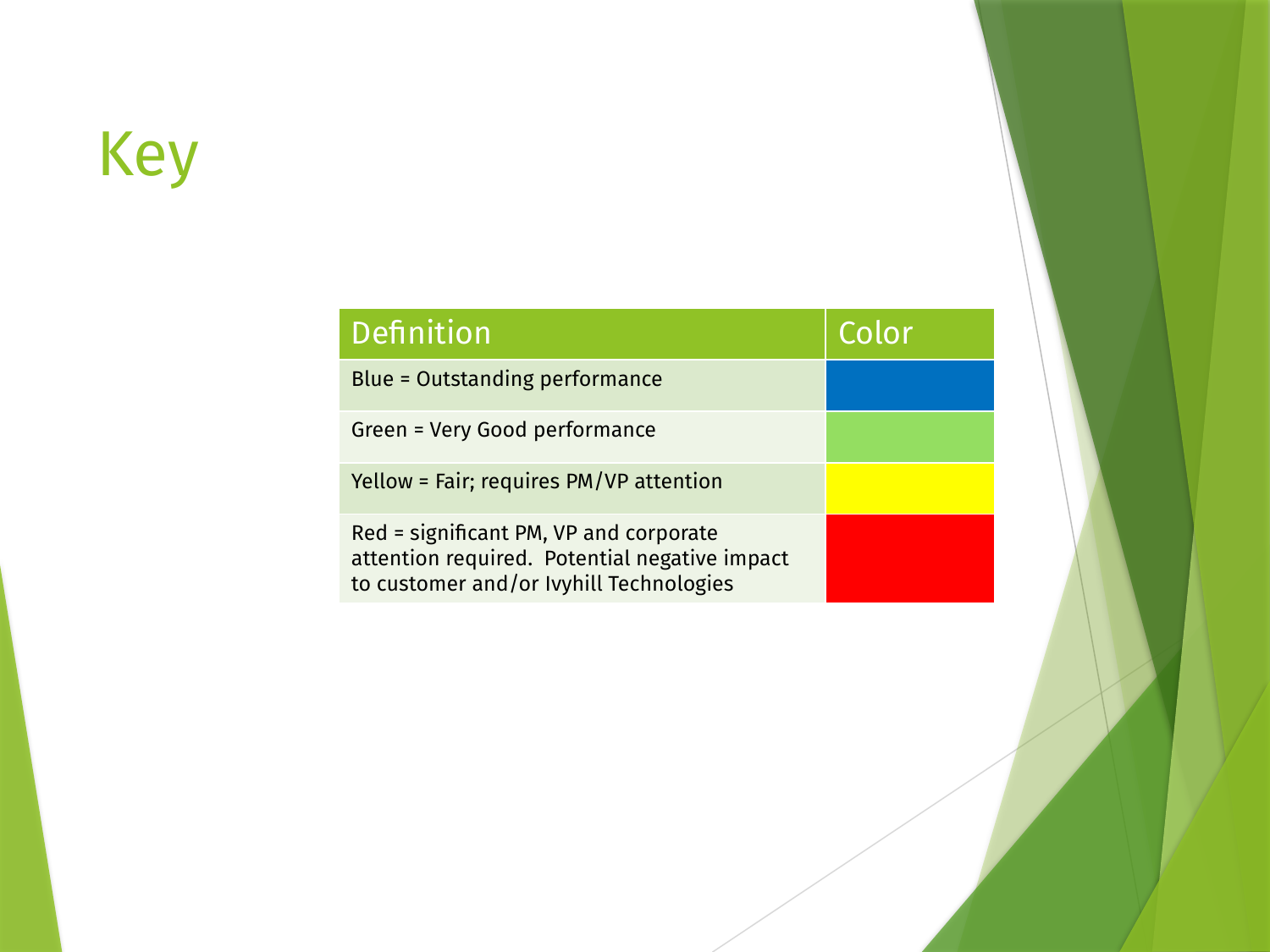

Key
| Definition | Color |
| --- | --- |
| Blue = Outstanding performance |  |
| Green = Very Good performance |  |
| Yellow = Fair; requires PM/VP attention |  |
| Red = significant PM, VP and corporate attention required. Potential negative impact to customer and/or Ivyhill Technologies |  |